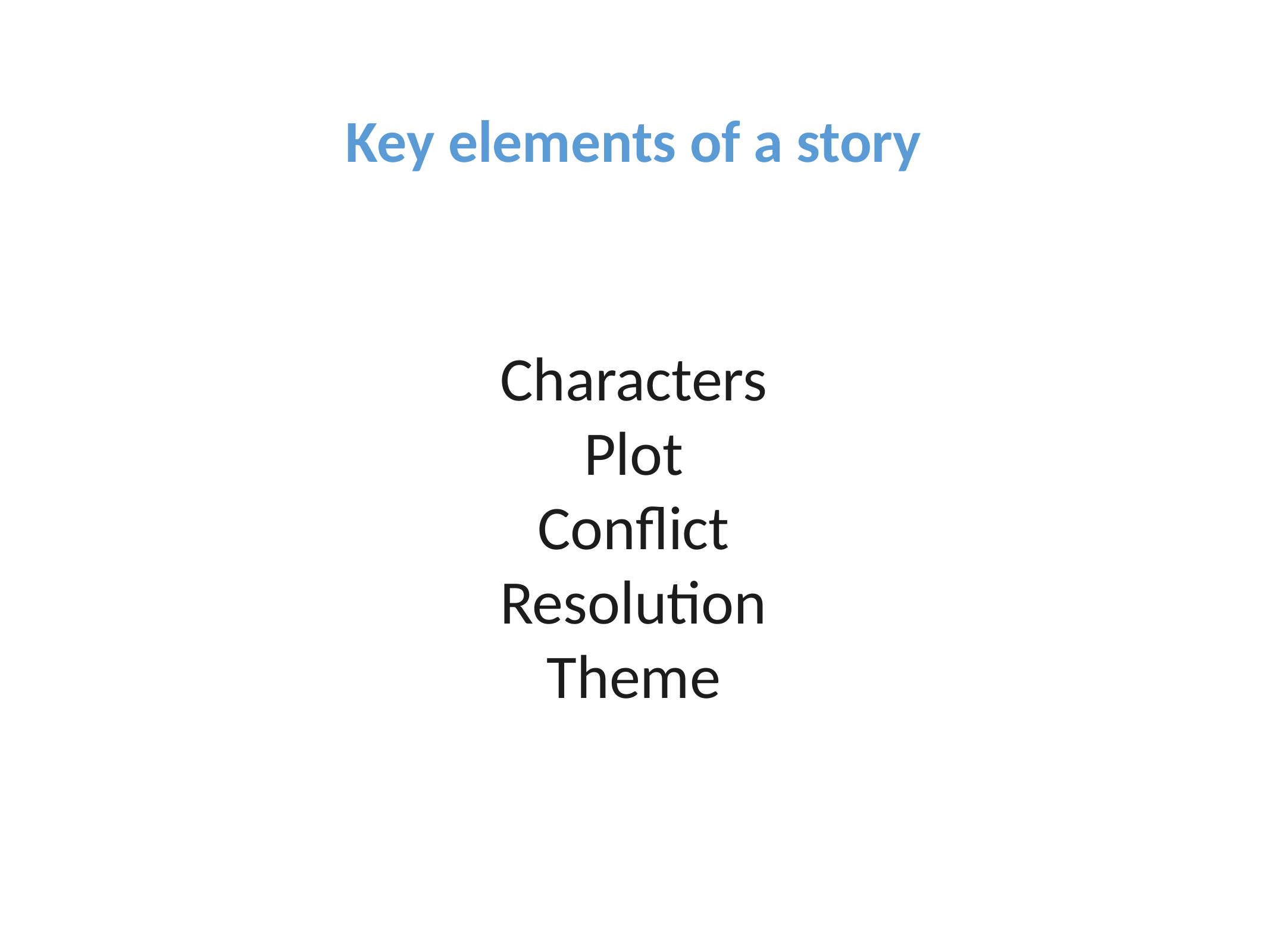

Key elements of a story
Characters
Plot
Conflict
Resolution
Theme